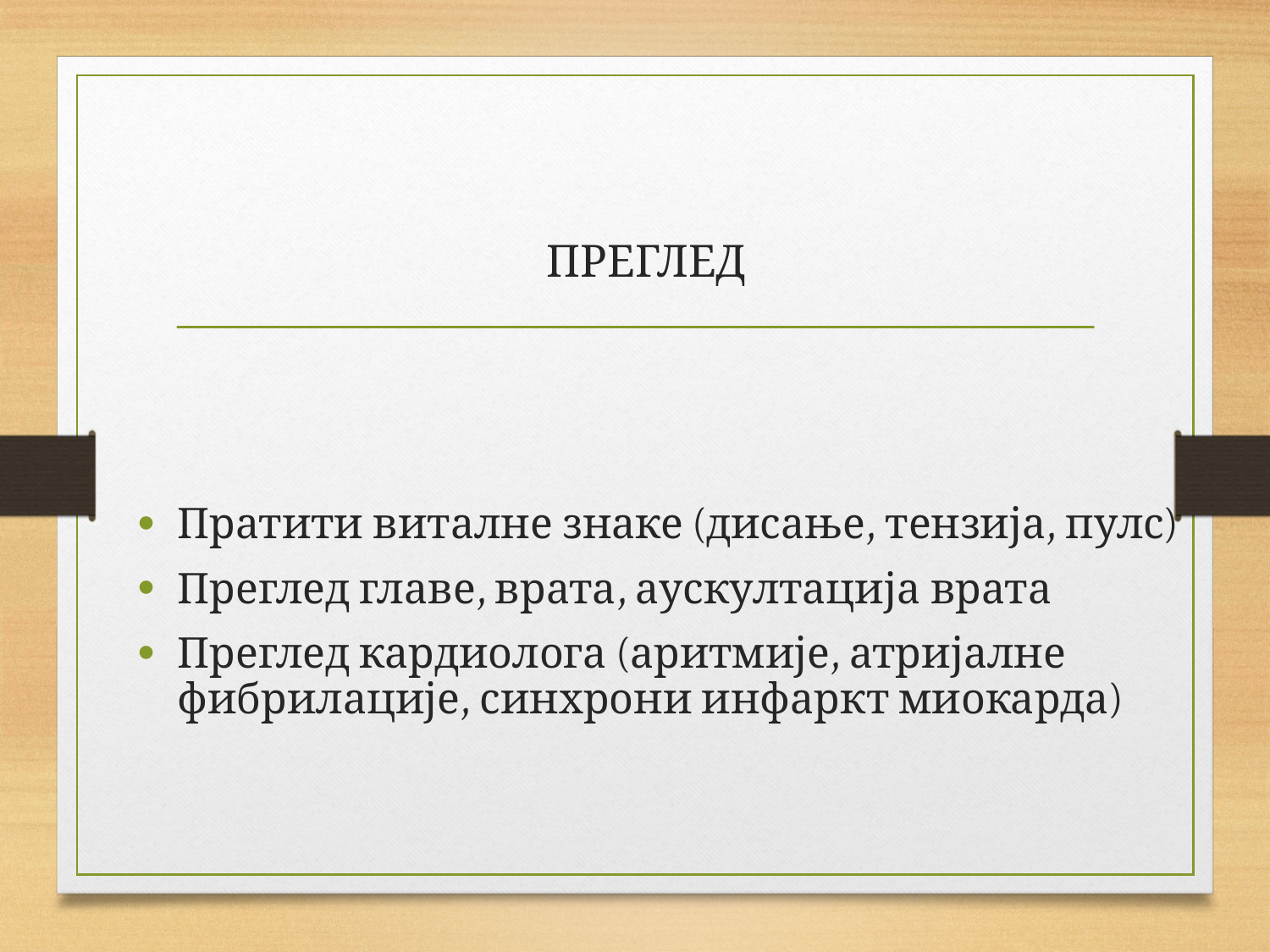

# ПРЕГЛЕД

Пратити виталне знаке (дисање, тензија, пулс)
Преглед главе, врата, аускултација врата
Преглед кардиолога (аритмије, атријалне фибрилације, синхрони инфаркт миокарда)